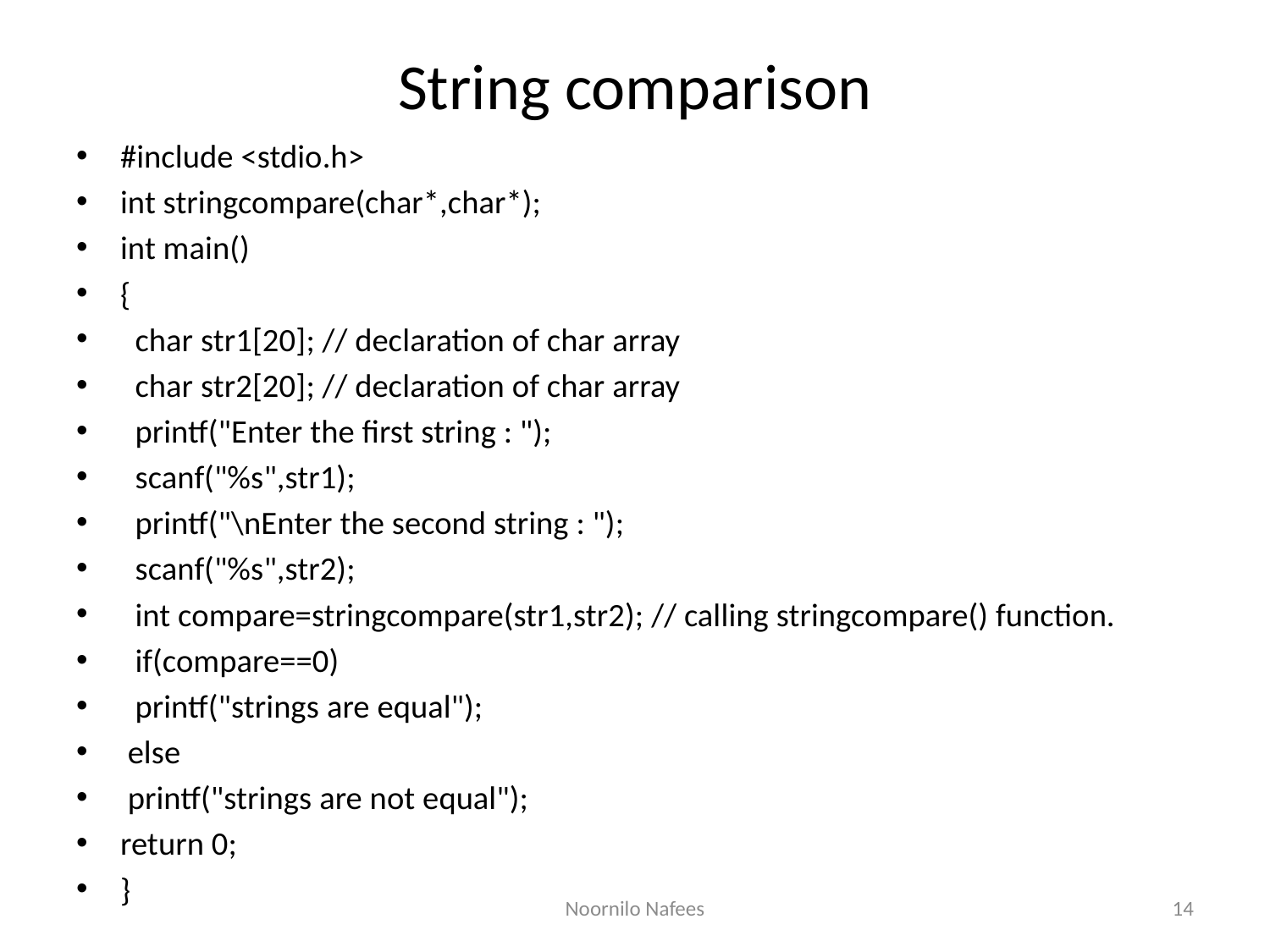

# String comparison
#include <stdio.h>
int stringcompare(char*,char*);
int main()
{
  char str1[20]; // declaration of char array
  char str2[20]; // declaration of char array
  printf("Enter the first string : ");
  scanf("%s",str1);
  printf("\nEnter the second string : ");
  scanf("%s",str2);
  int compare=stringcompare(str1,str2); // calling stringcompare() function.
  if(compare==0)
  printf("strings are equal");
 else
 printf("strings are not equal");
return 0;
}

Noornilo Nafees
14